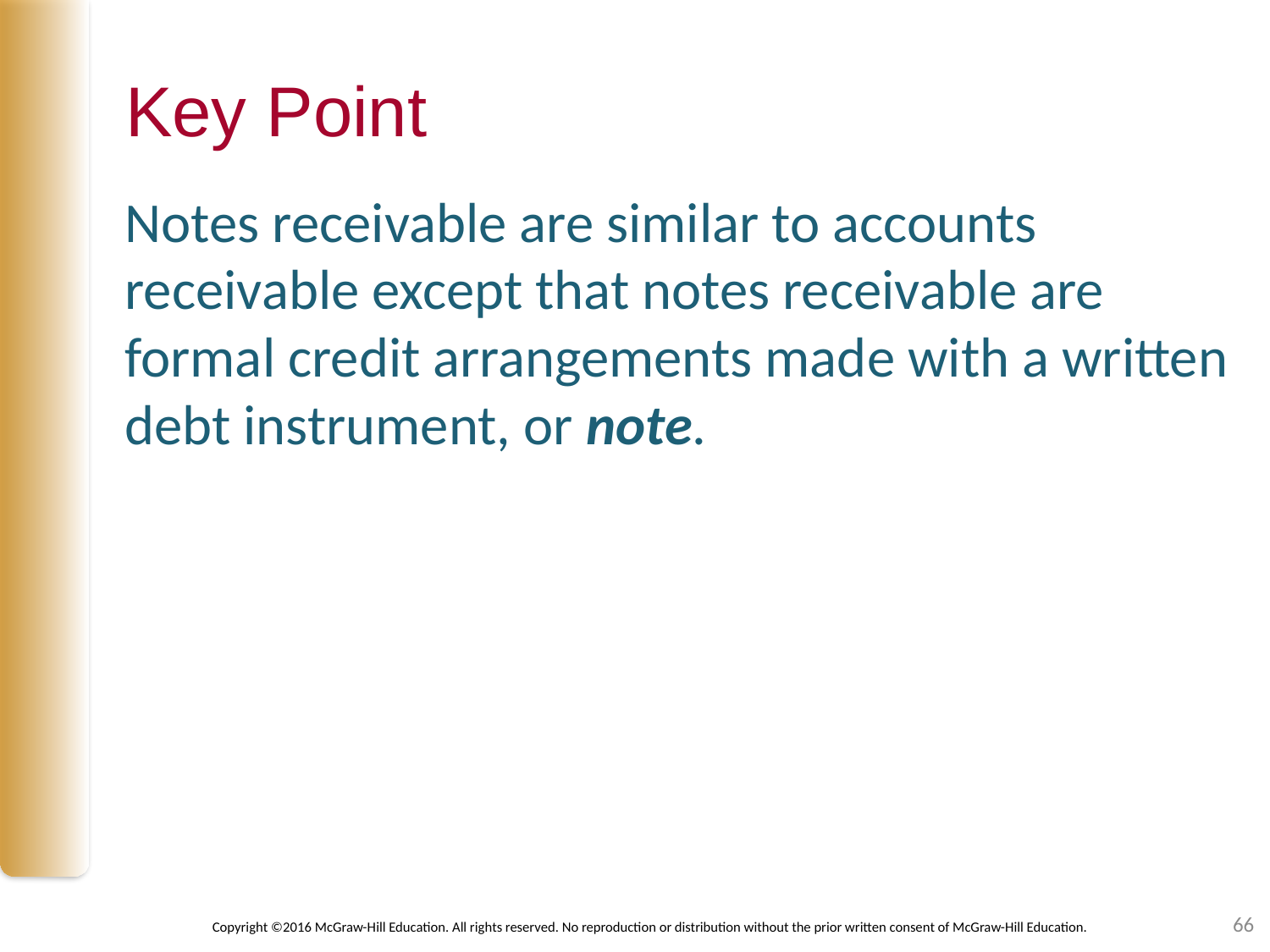

# Key Point
Notes receivable are similar to accounts receivable except that notes receivable are formal credit arrangements made with a written debt instrument, or note.
66
Copyright ©2016 McGraw-Hill Education. All rights reserved. No reproduction or distribution without the prior written consent of McGraw-Hill Education.